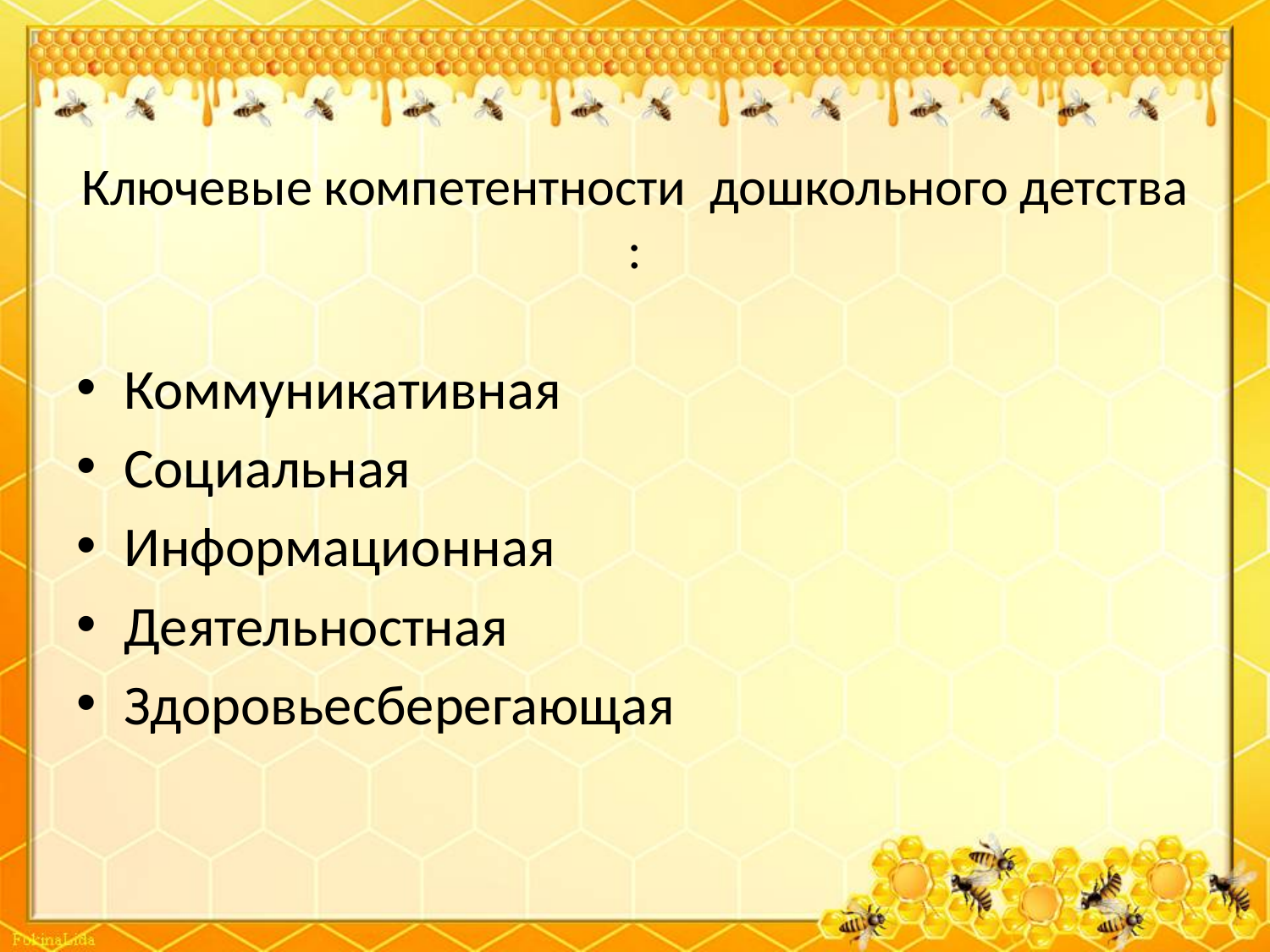

# Ключевые компетентности  дошкольного детства :
Коммуникативная
Социальная
Информационная
Деятельностная
Здоровьесберегающая